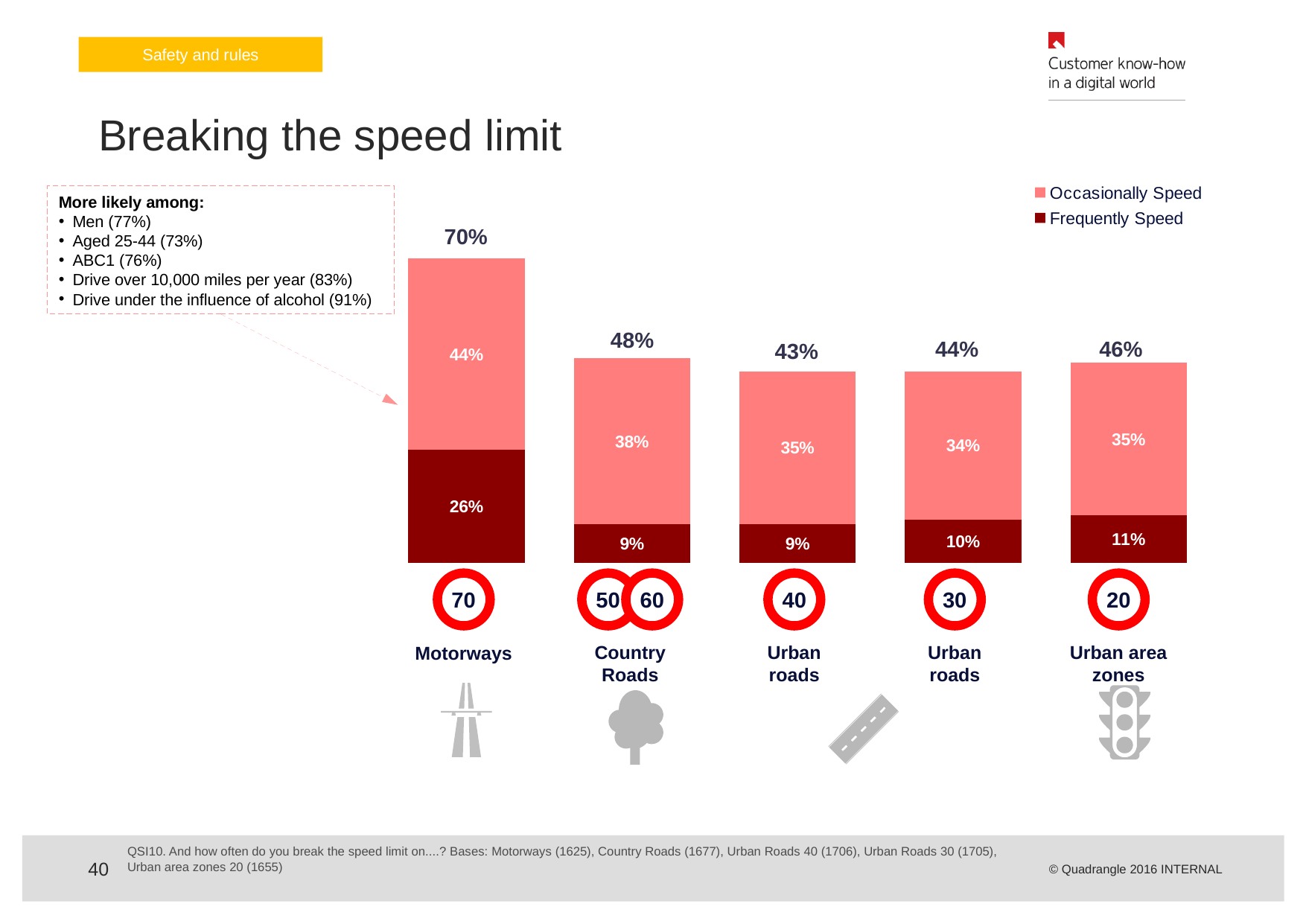

Safety and rules
Breaking the speed limit

### Chart

| Category | Frequently Speed | Occasionally Speed |
|---|---|---|
| Motorways - 70mph | 0.26 | 0.44 |
| Country roads -  50-60mph | 0.09000000000000002 | 0.380000000000001 |
| Urban roads - 40mph | 0.09000000000000002 | 0.3500000000000003 |
| Urban roads - 30mph | 0.1 | 0.34 |
| Urban areas - 20mph zones | 0.11 | 0.3500000000000003 |
More likely among:
Men (77%)
Aged 25-44 (73%)
ABC1 (76%)
Drive over 10,000 miles per year (83%)
Drive under the influence of alcohol (91%)
70%
48%
44%
46%
43%
70
50
60
40
30
20
Country Roads
Urban roads
Urban roads
Urban area zones
Motorways

QSI10. And how often do you break the speed limit on....? Bases: Motorways (1625), Country Roads (1677), Urban Roads 40 (1706), Urban Roads 30 (1705), Urban area zones 20 (1655)